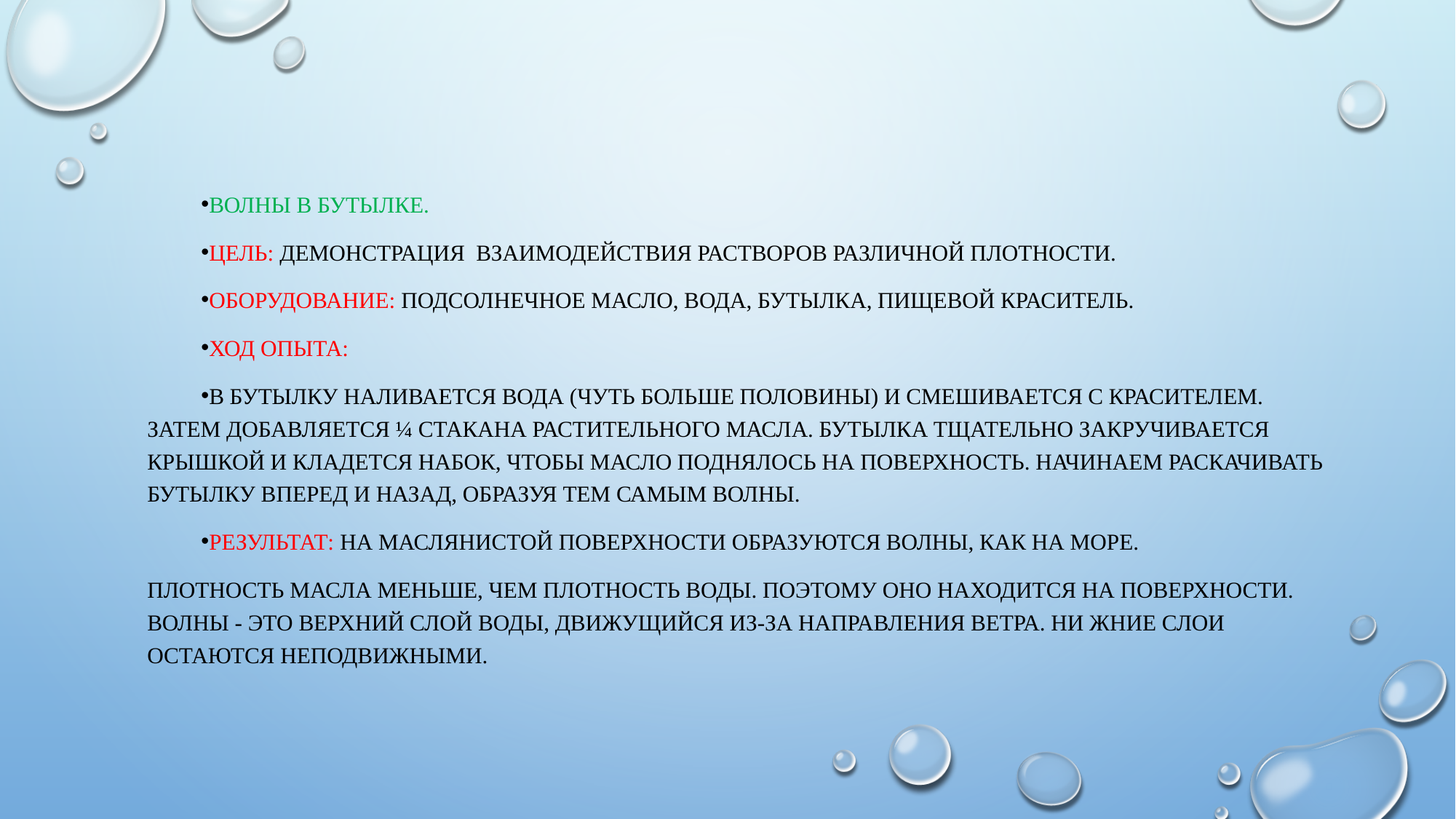

Волны в бутылке.
Цель: демонстрация  взаимодействия растворов различной плотности.
Оборудование: подсолнечное масло, вода, бутылка, пищевой краситель.
Ход опыта:
В бутылку наливается вода (чуть больше половины) и смешивается с красителем. Затем добавляется ¼ стакана растительного масла. Бутылка тщательно закручивается крышкой и кладется набок, чтобы масло поднялось на поверхность. Начинаем раскачивать бутылку вперед и назад, образуя тем самым волны.
Результат: на маслянистой поверхности образуются волны, как на море.
Плотность масла меньше, чем плотность воды. Поэтому оно находится на поверхности. Волны - это верхний слой воды, движущийся из-за направления ветра. Ни жние слои остаются неподвижными.